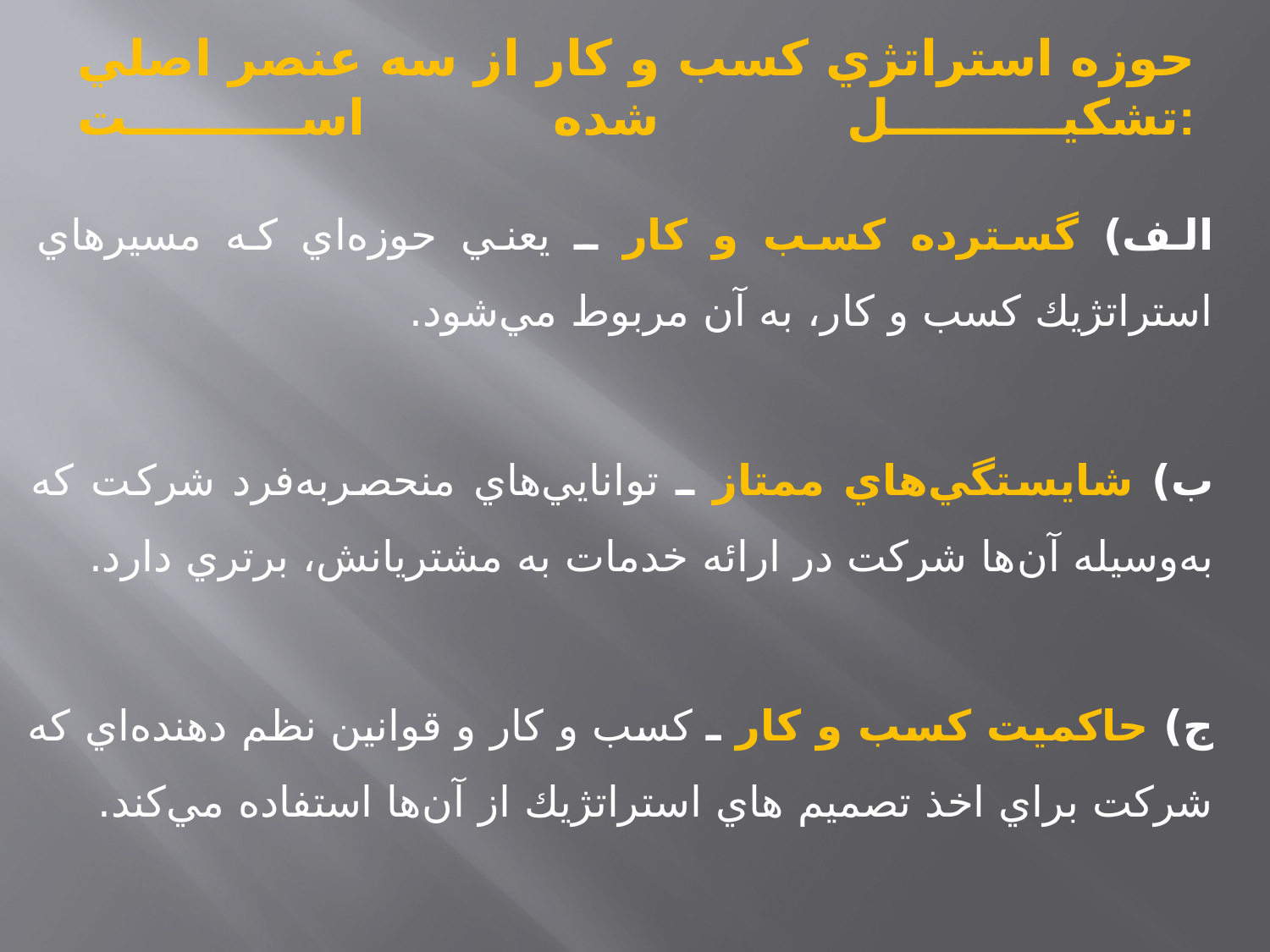

# حوزه استراتژي كسب و كار از سه عنصر اصلي تشكيل شده است:
الف) گسترده كسب و كار ـ يعني حوزه‌اي كه مسيرهاي استراتژيك كسب و كار، به آن مربوط مي‌شود.

ب) شايستگي‌هاي ممتاز ـ توانايي‌هاي منحصربه‌فرد شركت كه به‌وسيله آن‌ها شركت در ارائه خدمات به مشتريانش، برتري دارد.

ج) حاكميت كسب و كار ـ كسب و كار و قوانين نظم دهنده‌اي كه شركت براي اخذ تصميم هاي استراتژيك از آن‌ها استفاده مي‌كند.